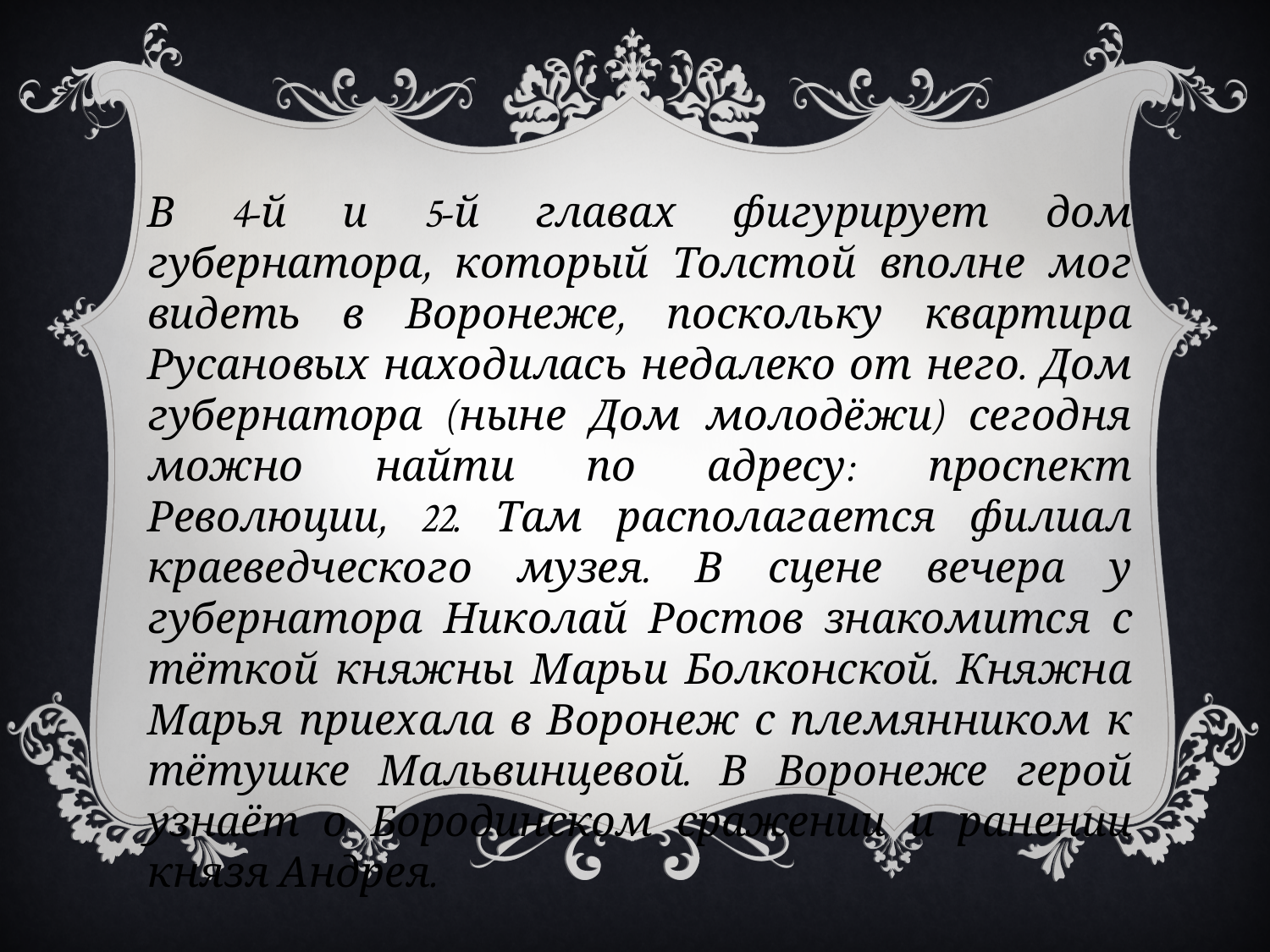

В 4-й и 5-й главах фигурирует дом губернатора, который Толстой вполне мог видеть в Воронеже, поскольку квартира Русановых находилась недалеко от него. Дом губернатора (ныне Дом молодёжи) сегодня можно найти по адресу: проспект Революции, 22. Там располагается филиал краеведческого музея. В сцене вечера у губернатора Николай Ростов знакомится с тёткой княжны Марьи Болконской. Княжна Марья приехала в Воронеж с племянником к тётушке Мальвинцевой. В Воронеже герой узнаёт о Бородинском сражении и ранении князя Андрея.